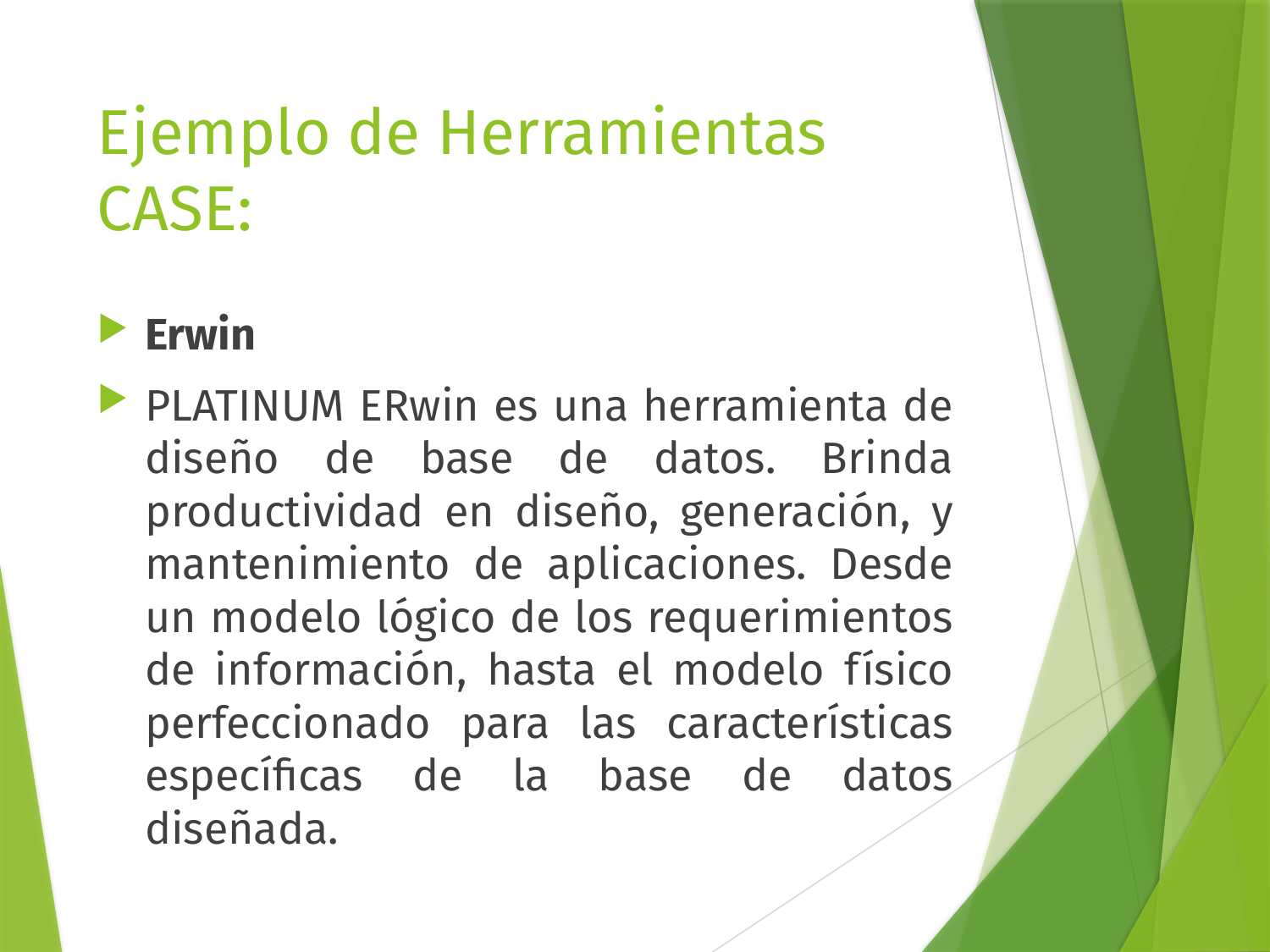

# Ejemplo de Herramientas CASE:
Erwin
PLATINUM ERwin es una herramienta de diseño de base de datos. Brinda productividad en diseño, generación, y mantenimiento de aplicaciones. Desde un modelo lógico de los requerimientos de información, hasta el modelo físico perfeccionado para las características específicas de la base de datos diseñada.